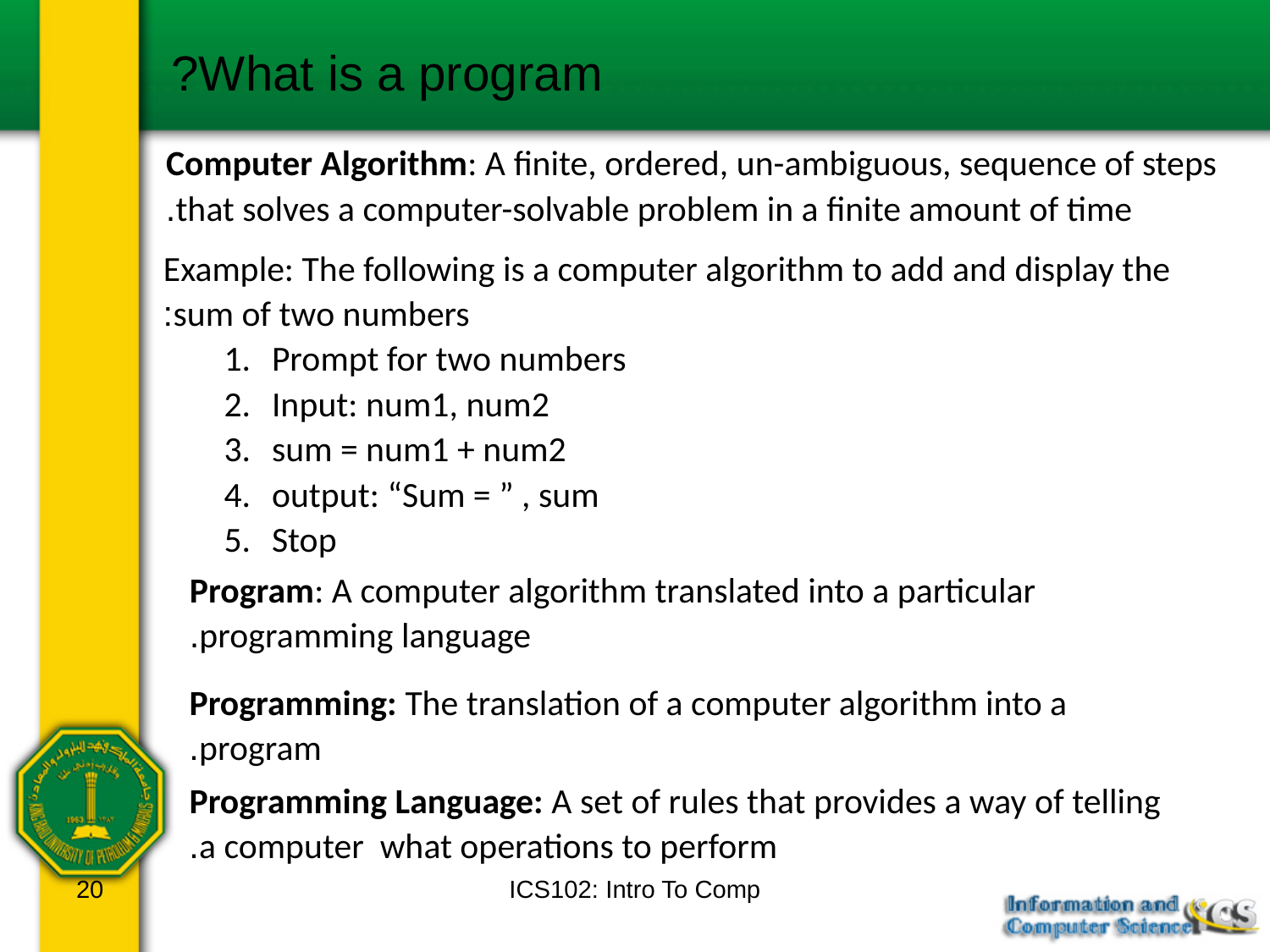

What is a program?
Computer Algorithm: A finite, ordered, un-ambiguous, sequence of steps that solves a computer-solvable problem in a finite amount of time.
Example: The following is a computer algorithm to add and display the sum of two numbers:
Prompt for two numbers
Input: num1, num2
sum = num1 + num2
output: “Sum = ” , sum
Stop
Program: A computer algorithm translated into a particular programming language.
Programming: The translation of a computer algorithm into a program.
Programming Language: A set of rules that provides a way of telling a computer  what operations to perform.
20
ICS102: Intro To Comp